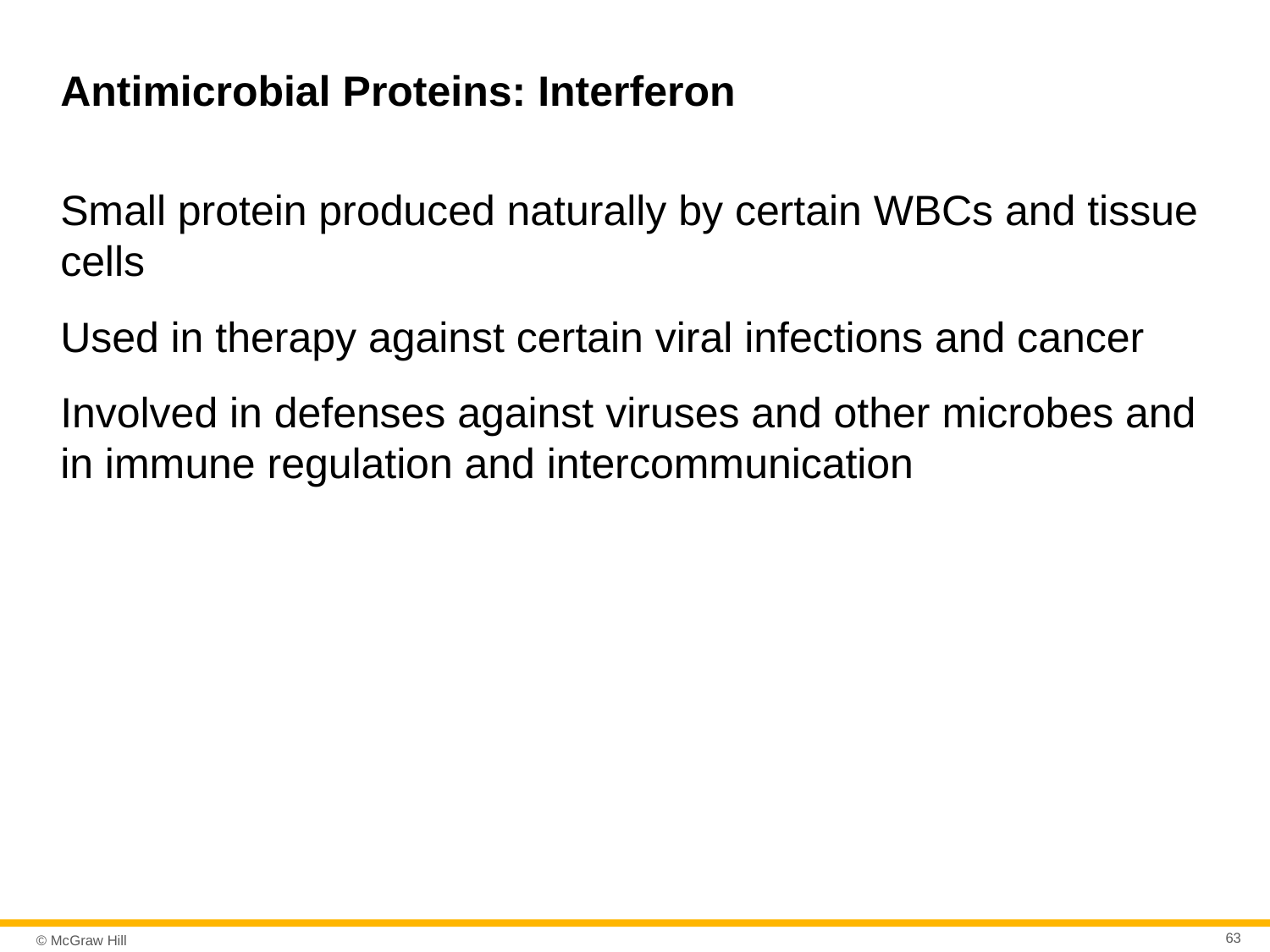

# Antimicrobial Proteins: Interferon
Small protein produced naturally by certain WBCs and tissue cells
Used in therapy against certain viral infections and cancer
Involved in defenses against viruses and other microbes and in immune regulation and intercommunication